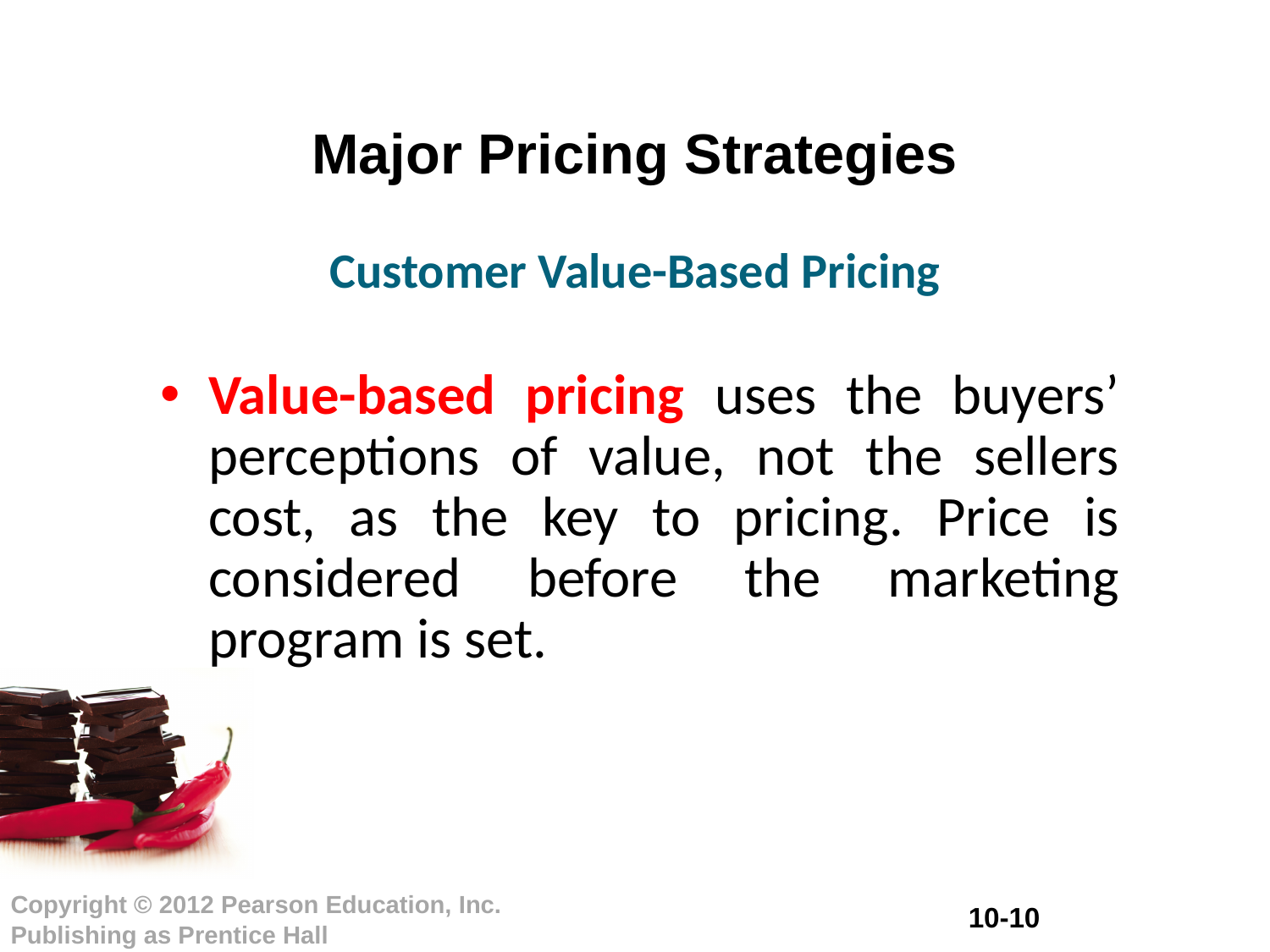

# Major Pricing Strategies
Customer Value-Based Pricing

Value-based pricing uses the buyers’ perceptions of value, not the sellers cost, as the key to pricing. Price is considered before the marketing program is set.